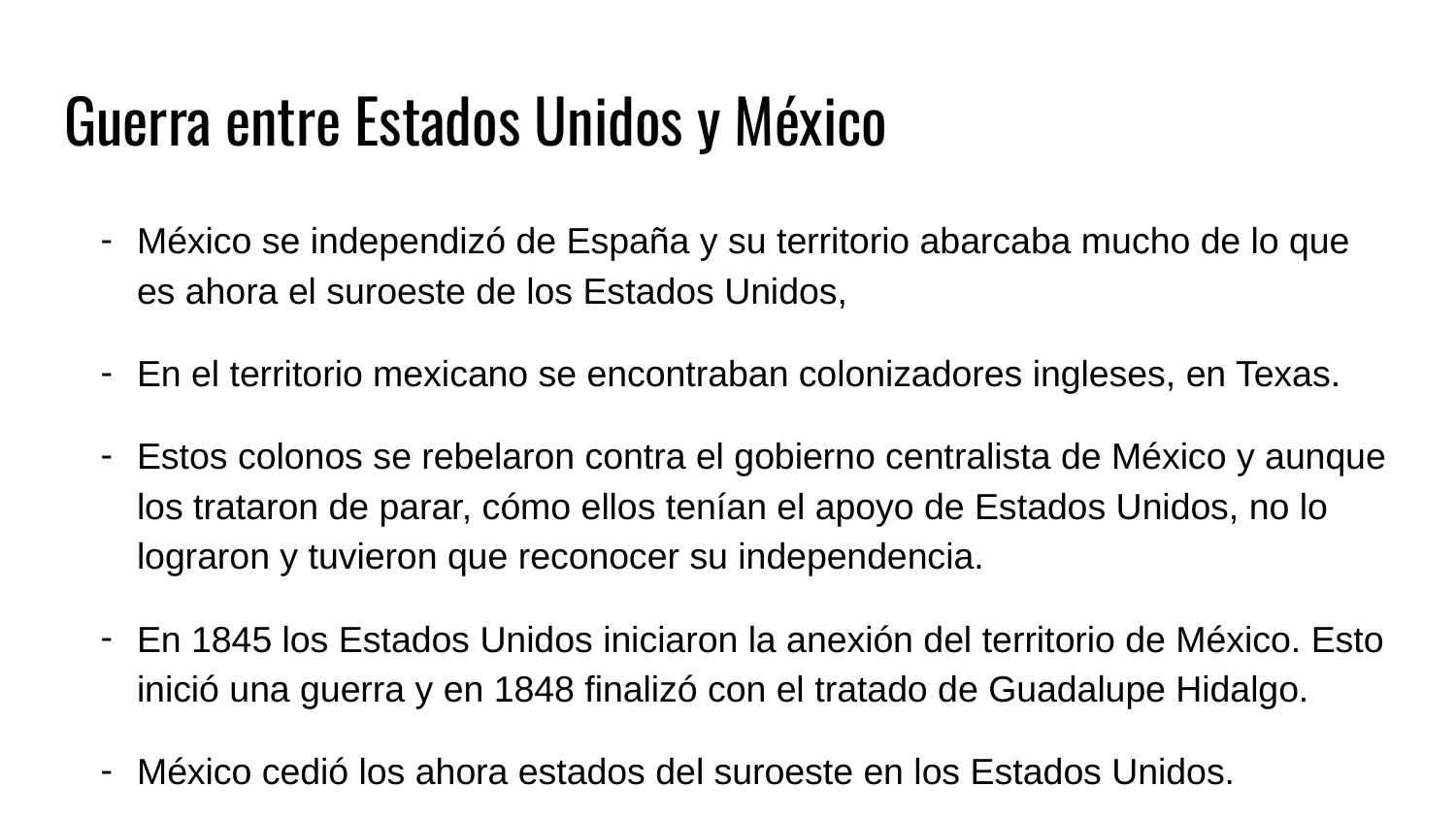

# Guerra entre Estados Unidos y México
México se independizó de España y su territorio abarcaba mucho de lo que es ahora el suroeste de los Estados Unidos,
En el territorio mexicano se encontraban colonizadores ingleses, en Texas.
Estos colonos se rebelaron contra el gobierno centralista de México y aunque los trataron de parar, cómo ellos tenían el apoyo de Estados Unidos, no lo lograron y tuvieron que reconocer su independencia.
En 1845 los Estados Unidos iniciaron la anexión del territorio de México. Esto inició una guerra y en 1848 finalizó con el tratado de Guadalupe Hidalgo.
México cedió los ahora estados del suroeste en los Estados Unidos.